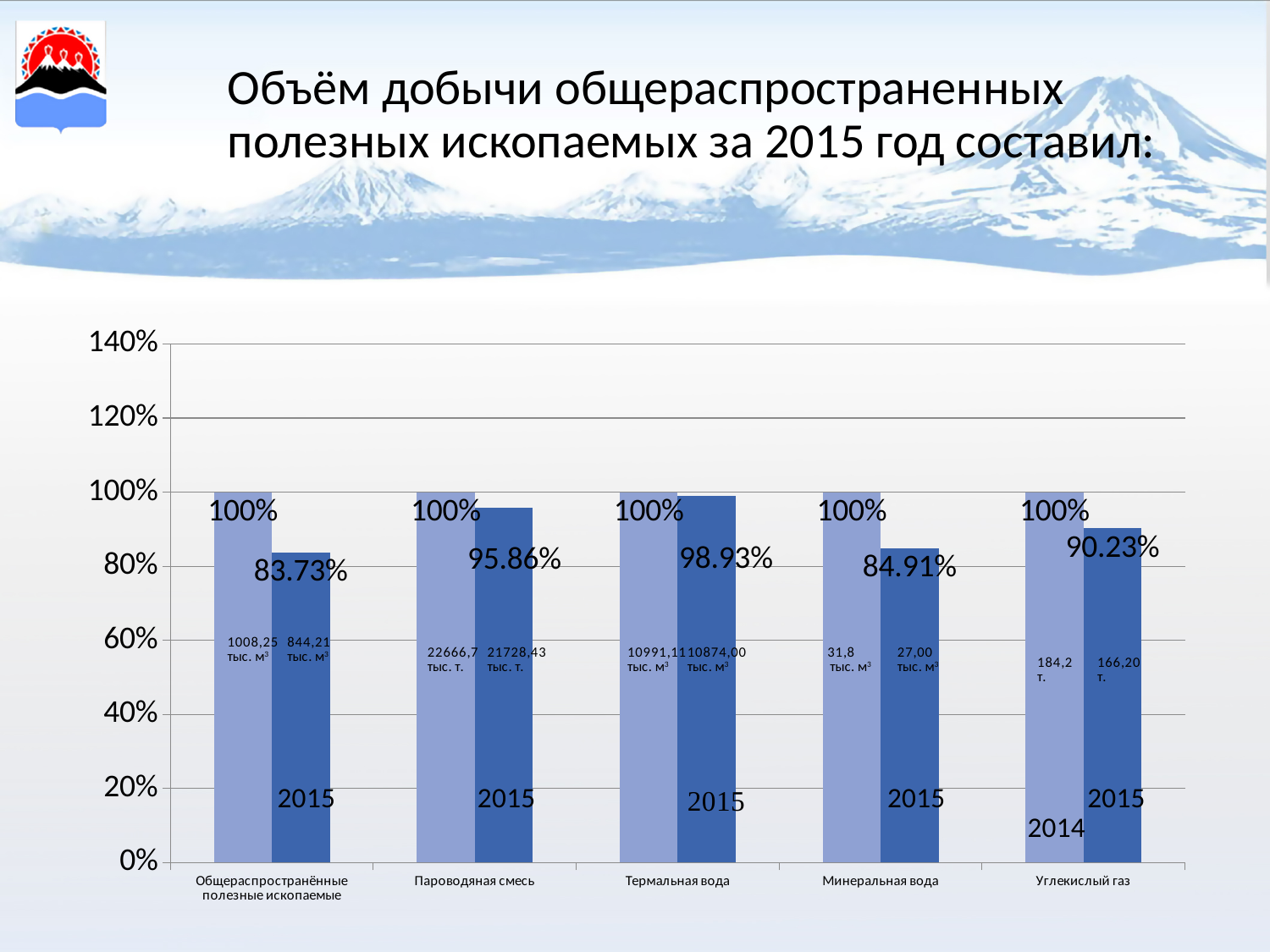

# Объём добычи общераспространенных полезных ископаемых за 2015 год составил:

### Chart

| Category | 20142 | 2015 |
|---|---|---|
| Общераспространённые полезные ископаемые | 1.0 | 0.8373 |
| Пароводяная смесь | 1.0 | 0.9586 |
| Термальная вода | 1.0 | 0.9893 |
| Минеральная вода | 1.0 | 0.8491 |
| Углекислый газ | 1.0 | 0.9023 |